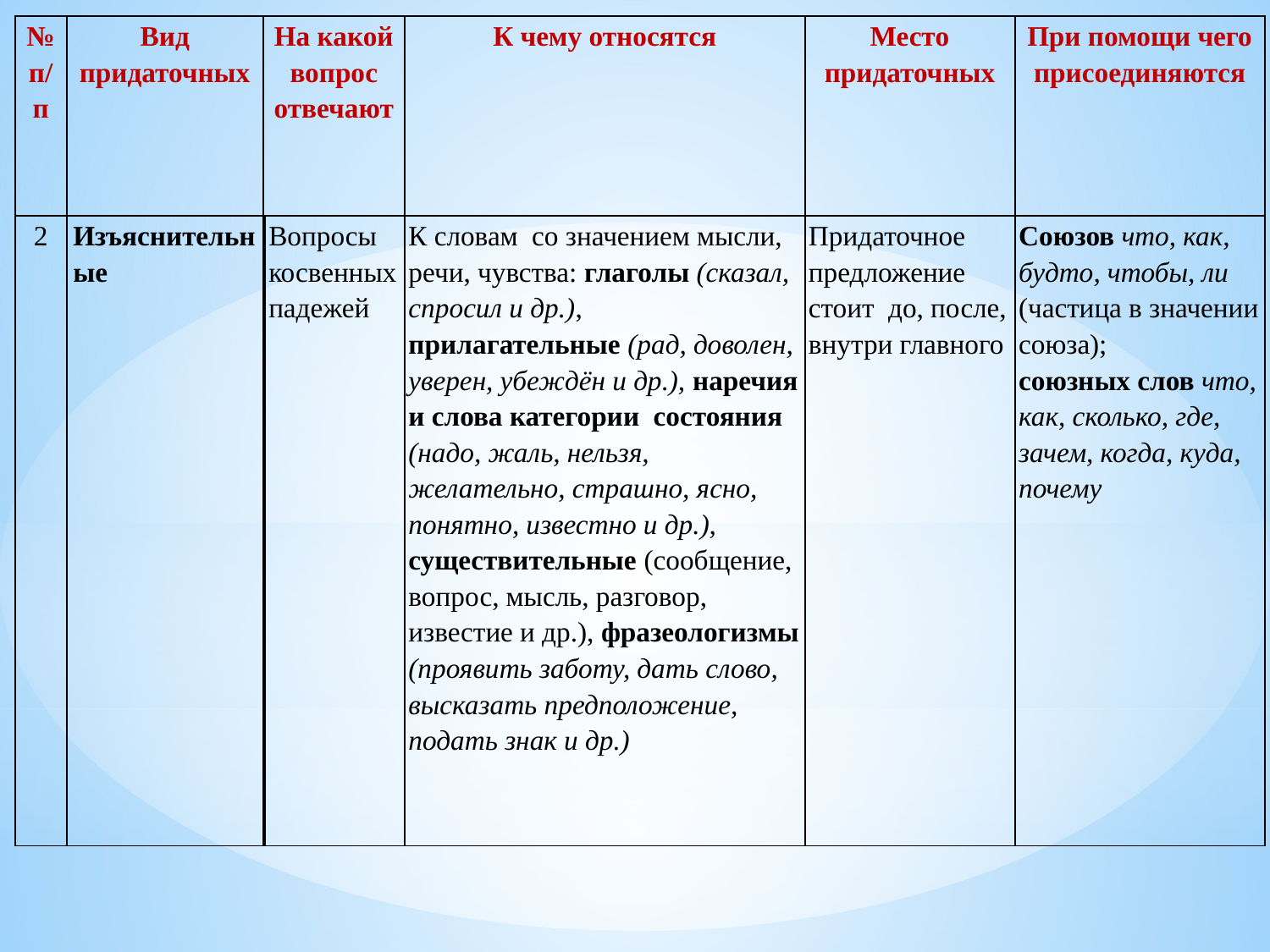

| № п/п | Вид придаточных | На какой вопрос отвечают | К чему относятся | Место придаточных | При помощи чего присоединяются |
| --- | --- | --- | --- | --- | --- |
| 2 | Изъяснительные |  |  |  |  |
| Вопросы косвенных падежей | К словам со значением мысли, речи, чувства: глаголы (сказал, спросил и др.), прилагательные (рад, доволен, уверен, убеждён и др.), наречия и слова категории состояния (надо, жаль, нельзя, желательно, страшно, ясно, понятно, известно и др.), существительные (сообщение, вопрос, мысль, разговор, известие и др.), фразеологизмы (проявить заботу, дать слово, высказать предположение, подать знак и др.) | Придаточное предложение стоит до, после, внутри главного | Союзов что, как, будто, чтобы, ли (частица в значении союза); союзных слов что, как, сколько, где, зачем, когда, куда, почему |
| --- | --- | --- | --- |